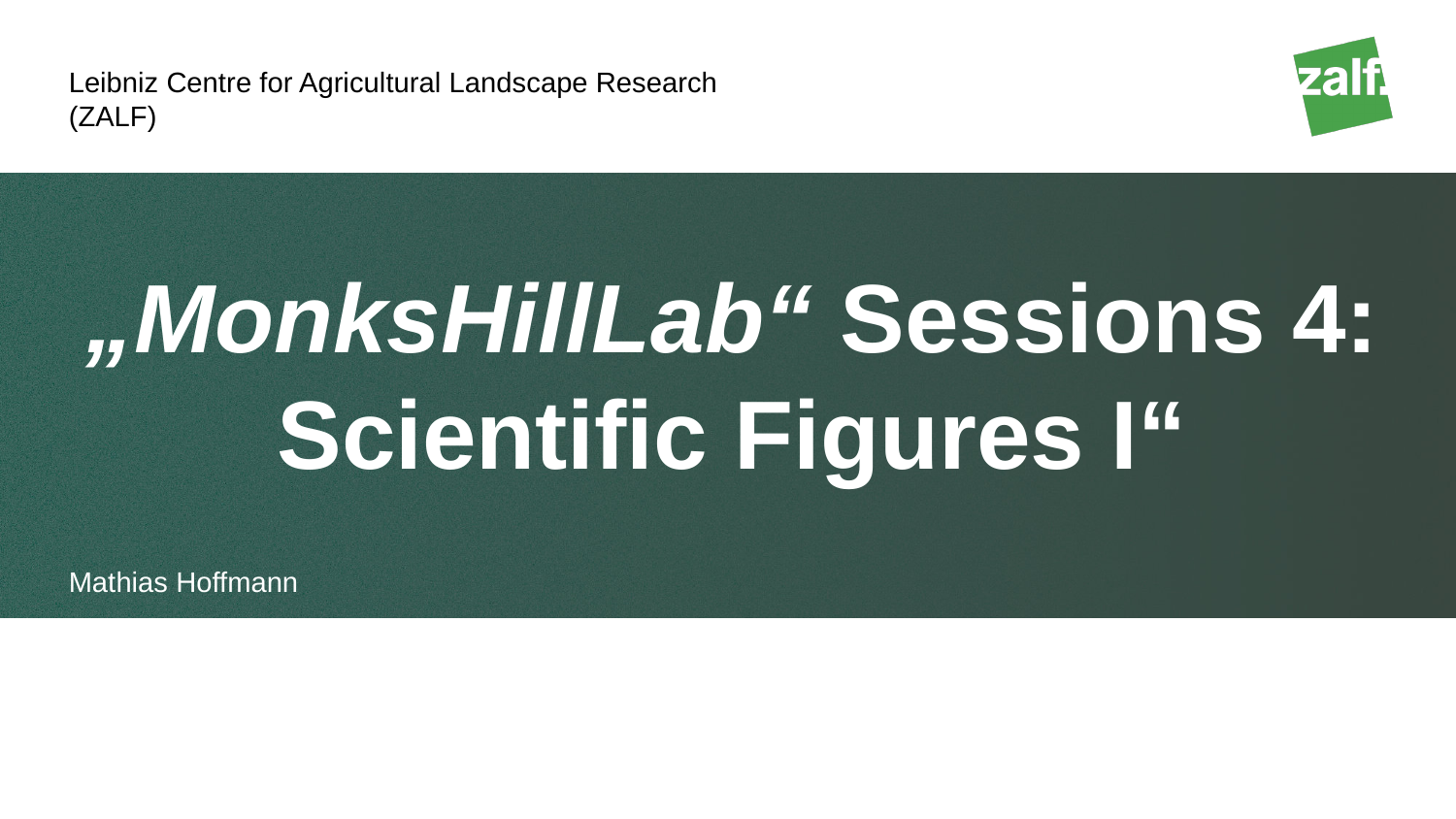

„MonksHillLab“ Sessions 4: Scientific Figures I“
Mathias Hoffmann